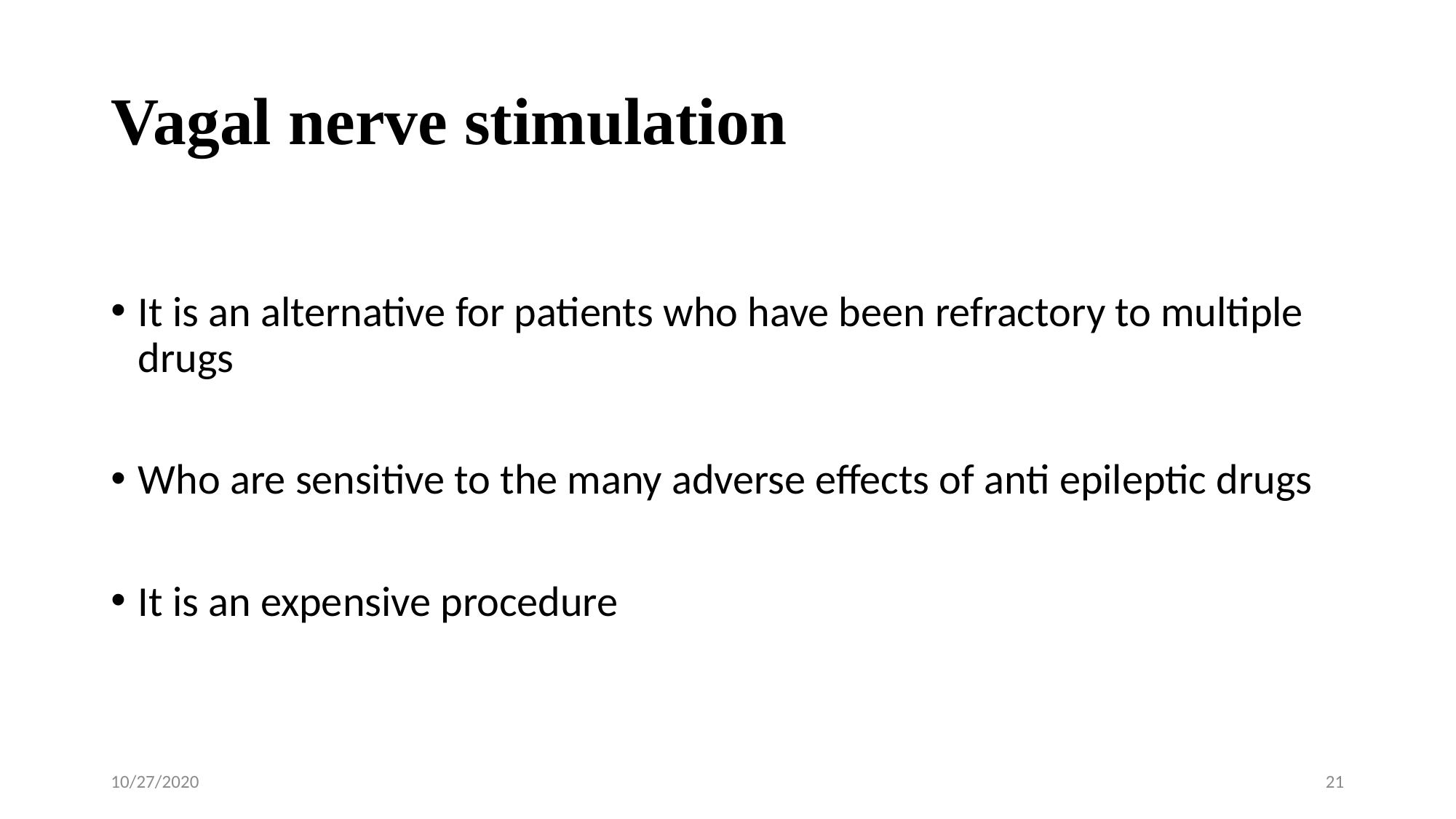

# Vagal nerve stimulation

It is an alternative for patients who have been refractory to multiple drugs

Who are sensitive to the many adverse effects of anti epileptic drugs

It is an expensive procedure

10/27/2020
21